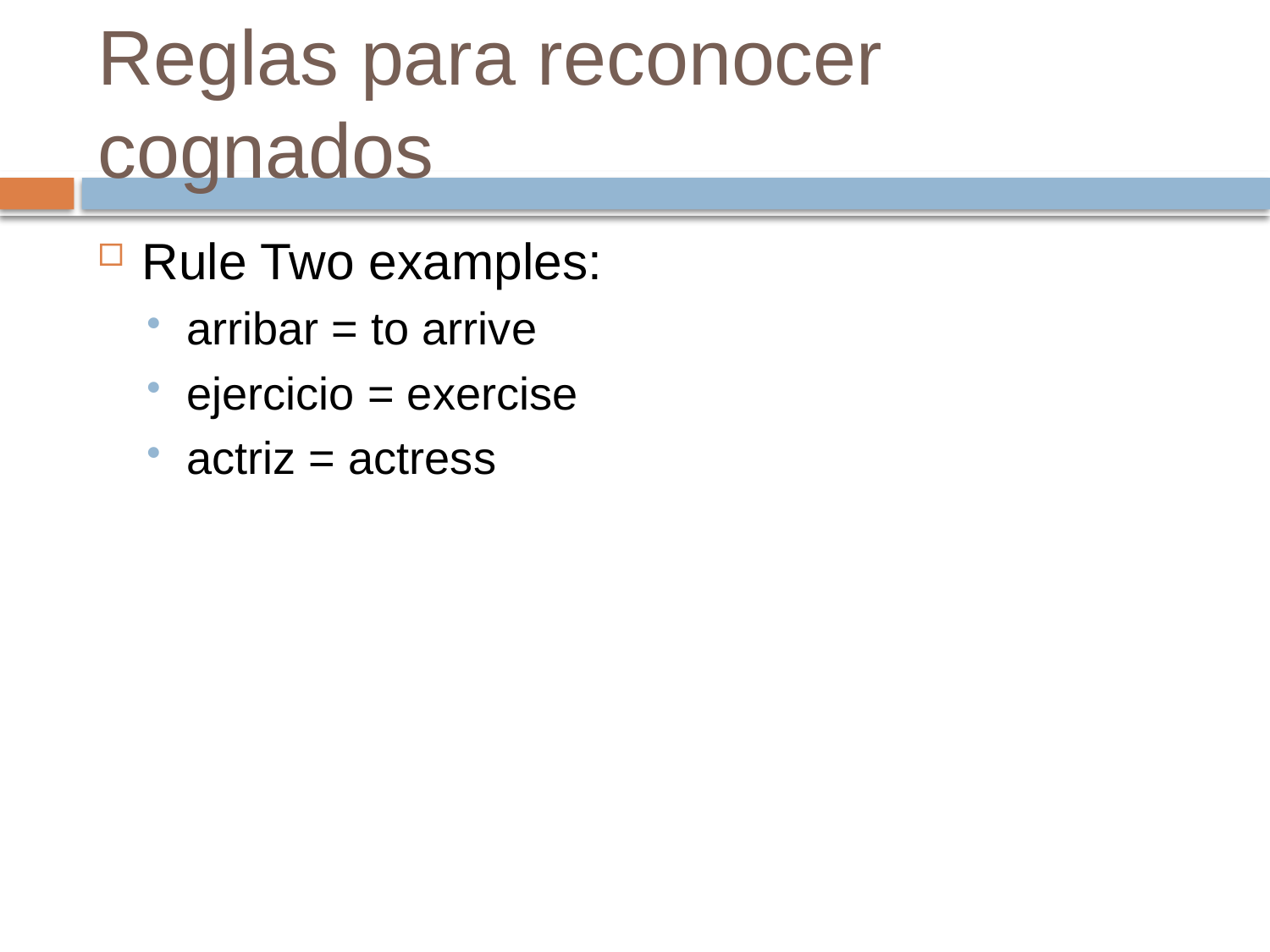

# Reglas para reconocer cognados
Rule Two examples:
arribar = to arrive
ejercicio = exercise
actriz = actress